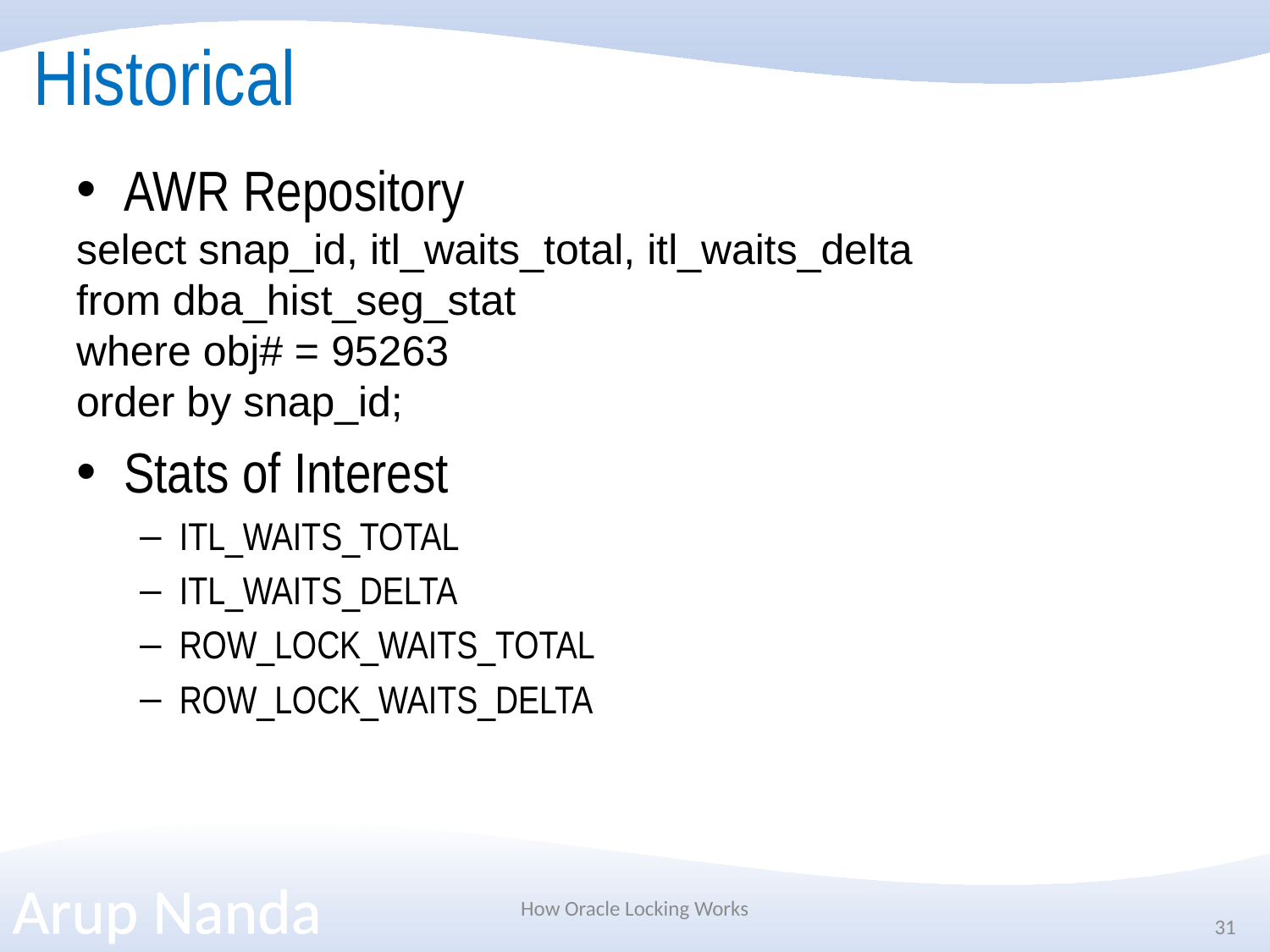

# Historical
AWR Repository
select snap_id, itl_waits_total, itl_waits_delta
from dba_hist_seg_stat
where obj# = 95263
order by snap_id;
Stats of Interest
ITL_WAITS_TOTAL
ITL_WAITS_DELTA
ROW_LOCK_WAITS_TOTAL
ROW_LOCK_WAITS_DELTA

How Oracle Locking Works
31